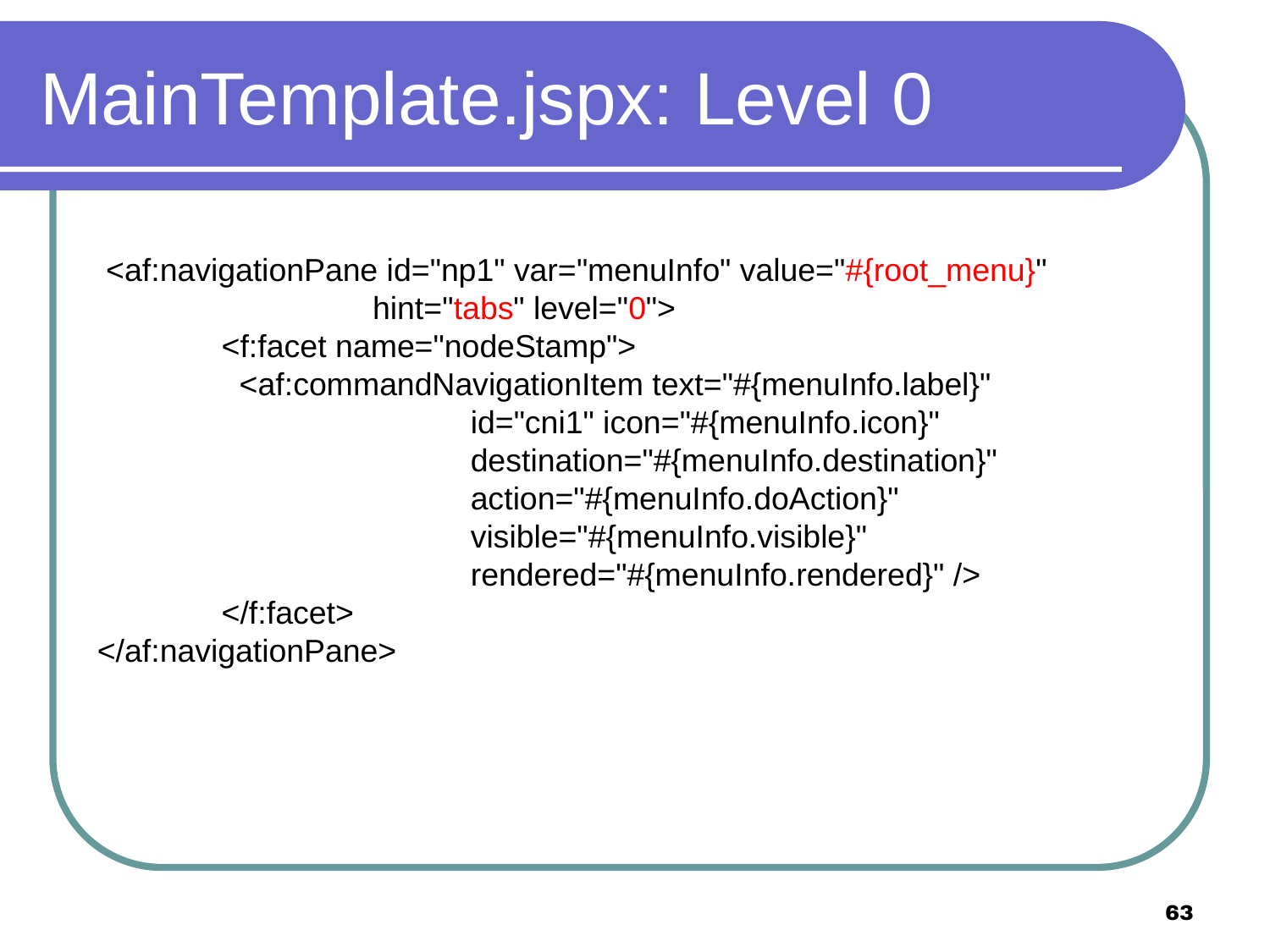

# MainTemplate.jspx: Level 0
 <af:navigationPane id="np1" var="menuInfo" value="#{root_menu}"
                               hint="tabs" level="0">
              <f:facet name="nodeStamp">
                <af:commandNavigationItem text="#{menuInfo.label}"
                                          id="cni1" icon="#{menuInfo.icon}"
                                          destination="#{menuInfo.destination}"
                                          action="#{menuInfo.doAction}"
                                          visible="#{menuInfo.visible}"
                                          rendered="#{menuInfo.rendered}" />
              </f:facet>
</af:navigationPane>
63